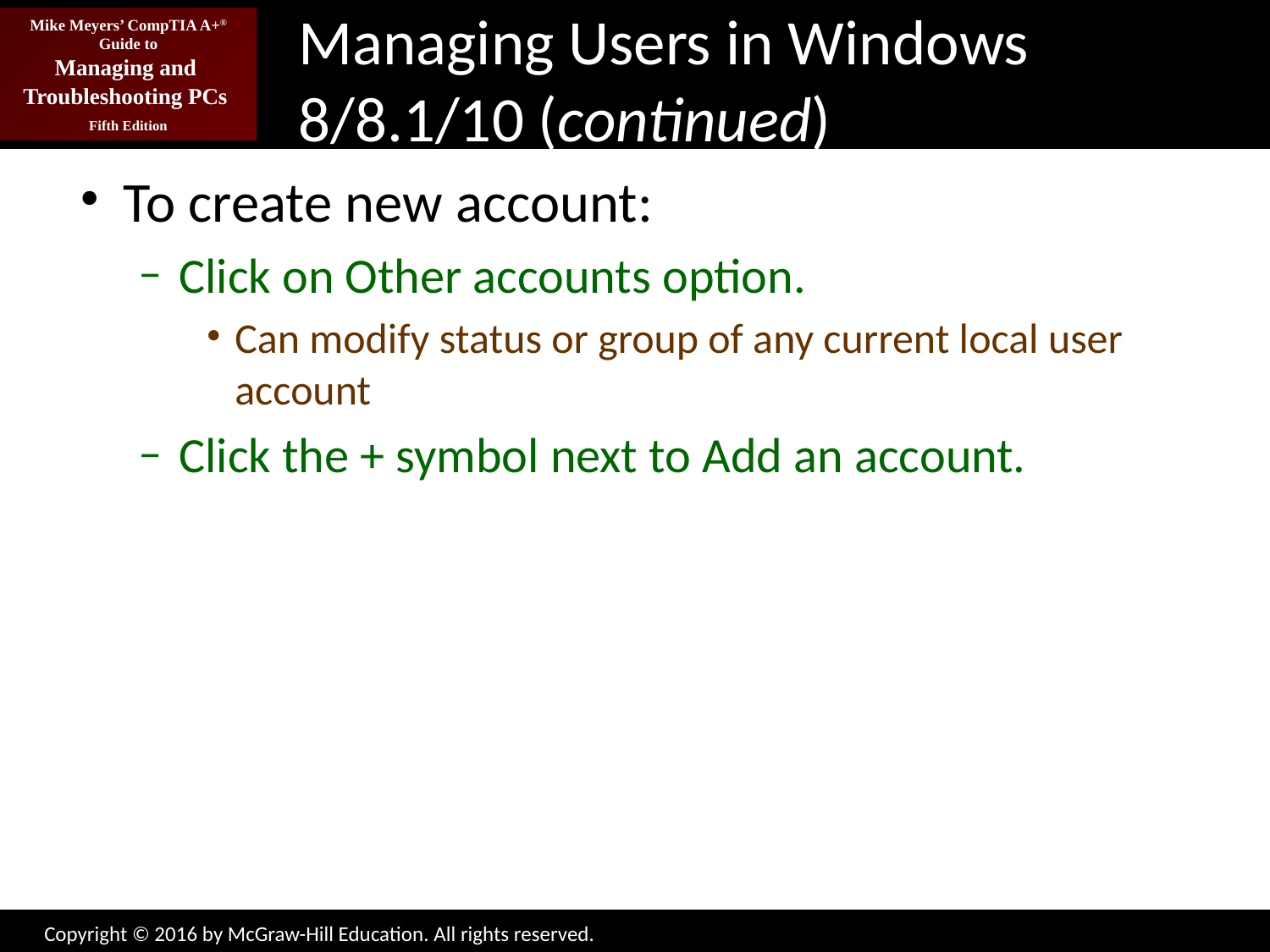

# Managing Users in Windows 8/8.1/10 (continued)
To create new account:
Click on Other accounts option.
Can modify status or group of any current local user account
Click the + symbol next to Add an account.